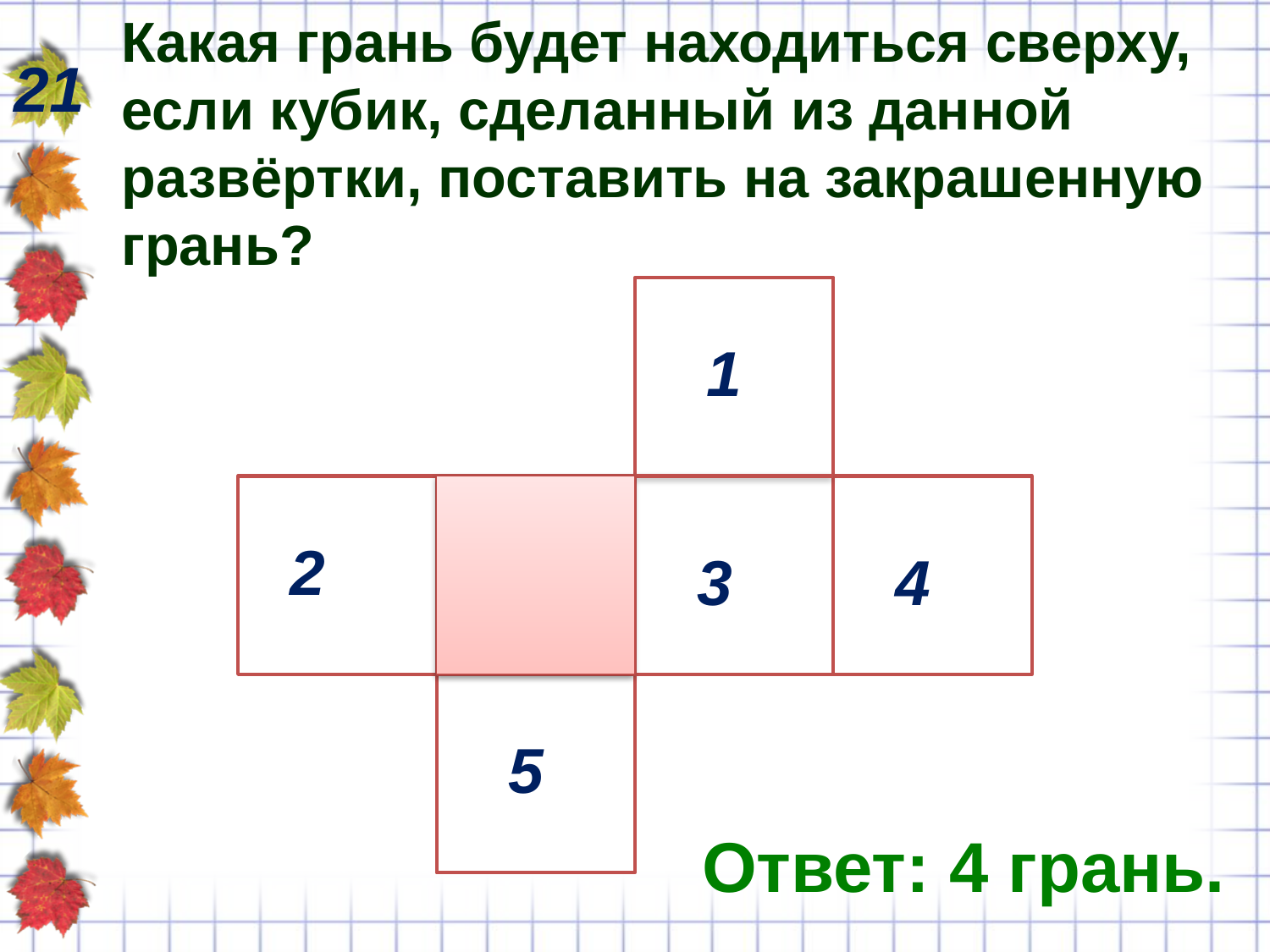

Какая грань будет находиться сверху, если кубик, сделанный из данной развёртки, поставить на закрашенную грань?
21

1

2
3
4
5

       Ответ: 4 грань.